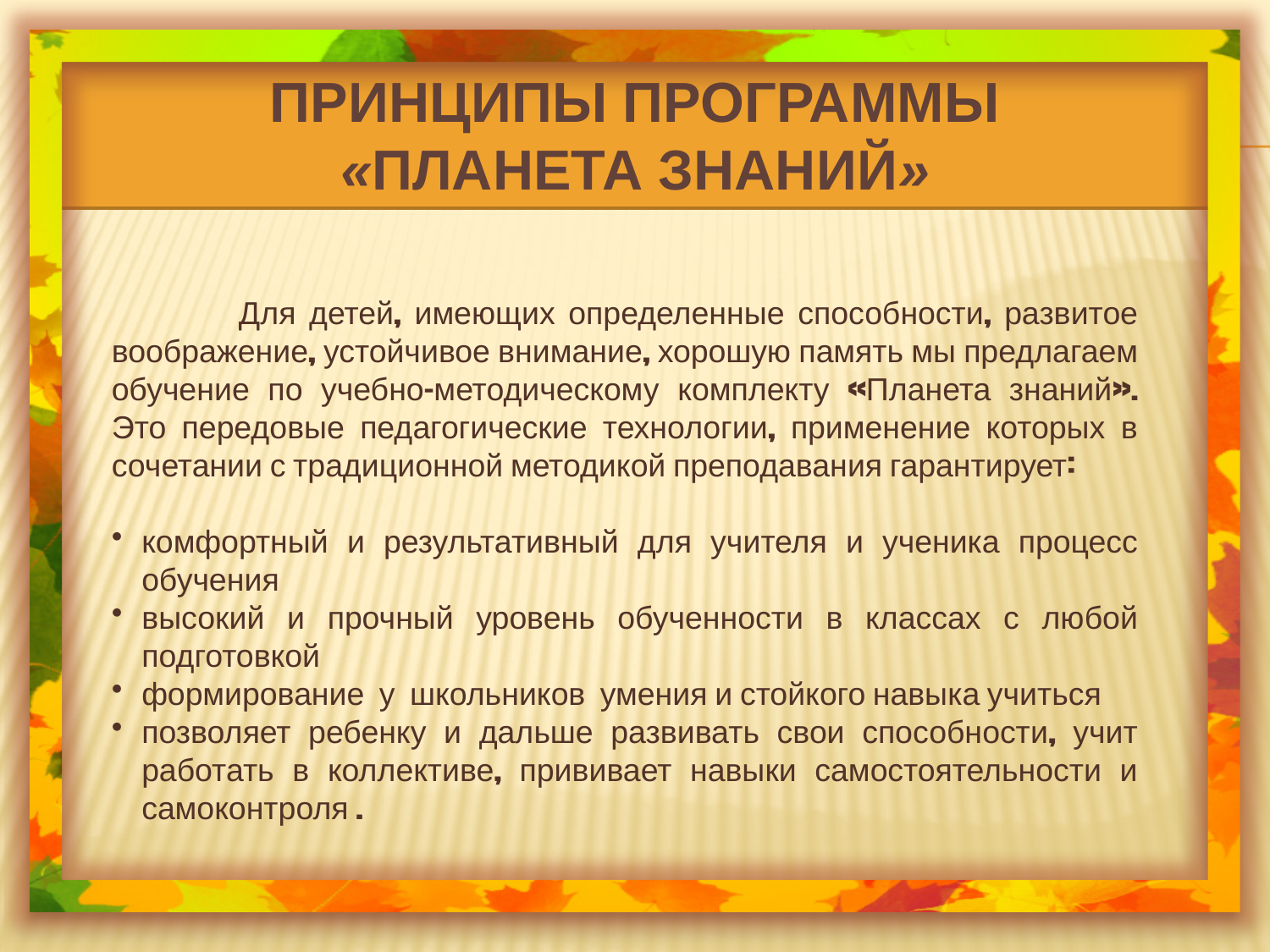

# Принципы программы «Планета знаний»

	Для детей, имеющих определенные способности, развитое воображение, устойчивое внимание, хорошую память мы предлагаем обучение по учебно–методическому комплекту «Планета знаний». Это передовые педагогические технологии, применение которых в сочетании с традиционной методикой преподавания гарантирует:

комфортный и результативный для учителя и ученика процесс обучения
высокий и прочный уровень обученности в классах с любой подготовкой
формирование  у  школьников  умения и стойкого навыка учиться
позволяет ребенку и дальше развивать свои способности, учит работать в коллективе, прививает навыки самостоятельности и самоконтроля .